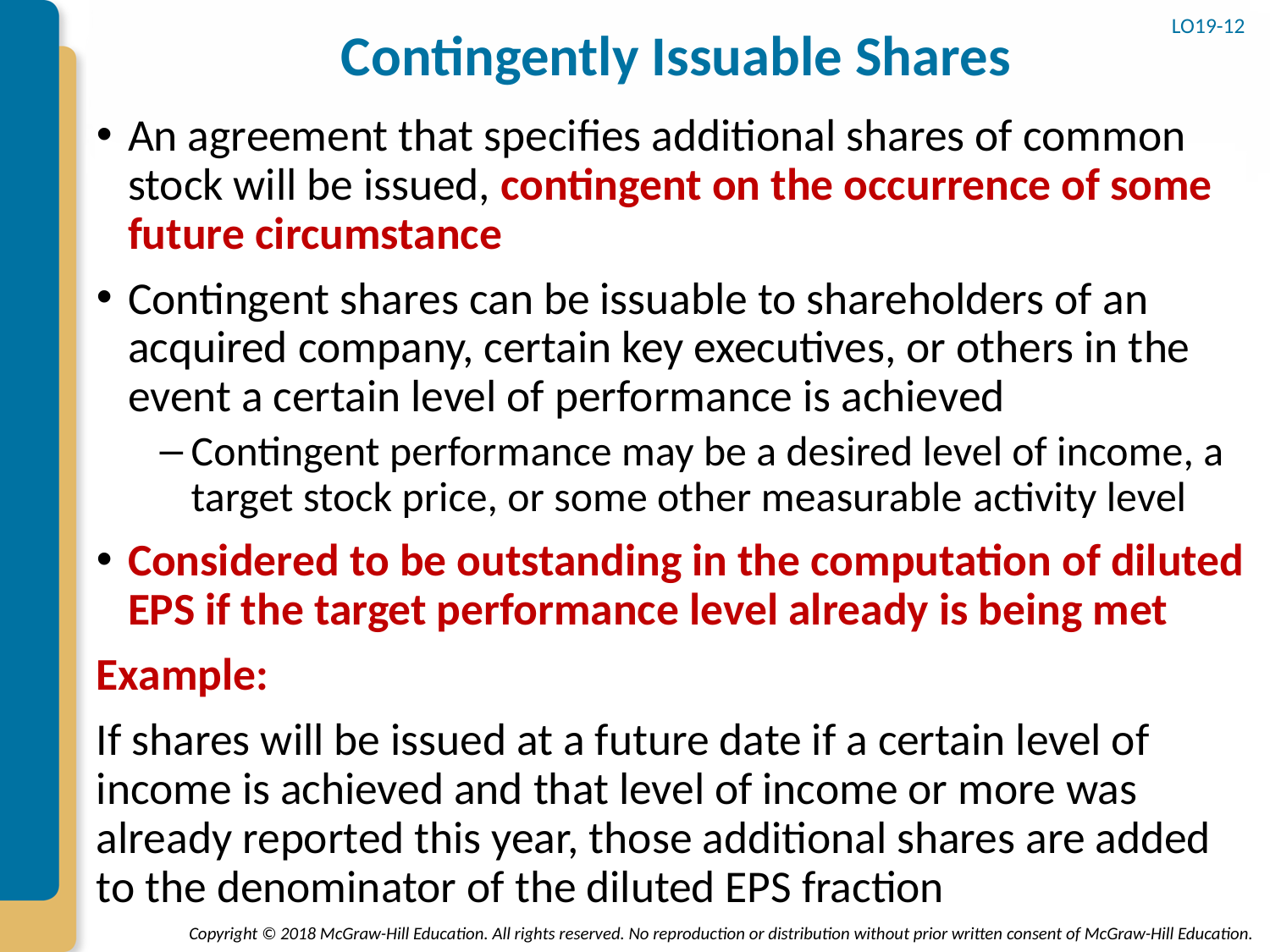

LO19-12
# Contingently Issuable Shares
An agreement that specifies additional shares of common stock will be issued, contingent on the occurrence of some future circumstance
Contingent shares can be issuable to shareholders of an acquired company, certain key executives, or others in the event a certain level of performance is achieved
Contingent performance may be a desired level of income, a target stock price, or some other measurable activity level
Considered to be outstanding in the computation of diluted EPS if the target performance level already is being met
Example:
If shares will be issued at a future date if a certain level of income is achieved and that level of income or more was already reported this year, those additional shares are added to the denominator of the diluted EPS fraction